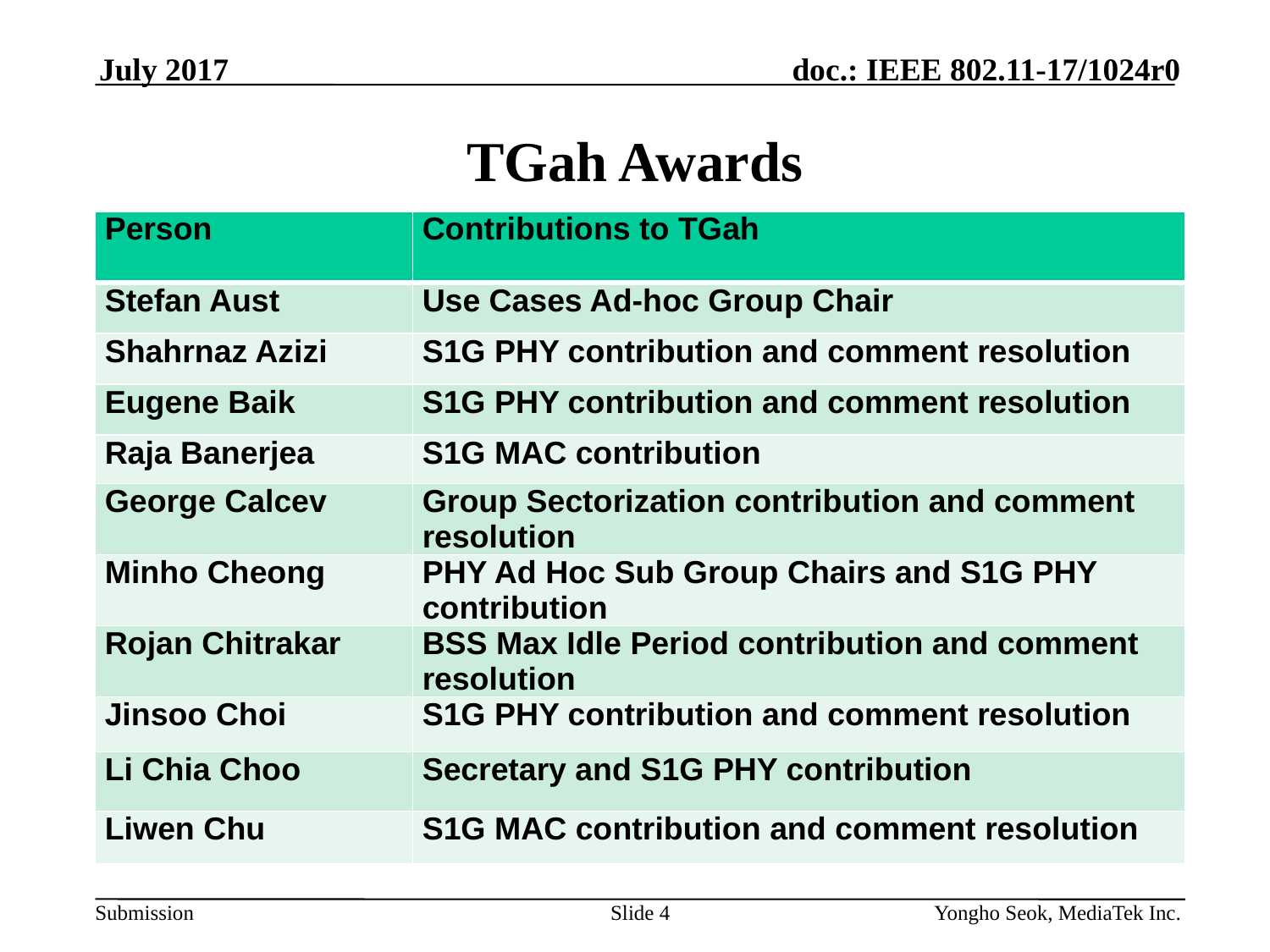

July 2017
# TGah Awards
| Person | Contributions to TGah |
| --- | --- |
| Stefan Aust | Use Cases Ad-hoc Group Chair |
| Shahrnaz Azizi | S1G PHY contribution and comment resolution |
| Eugene Baik | S1G PHY contribution and comment resolution |
| Raja Banerjea | S1G MAC contribution |
| George Calcev | Group Sectorization contribution and comment resolution |
| Minho Cheong | PHY Ad Hoc Sub Group Chairs and S1G PHY contribution |
| Rojan Chitrakar | BSS Max Idle Period contribution and comment resolution |
| Jinsoo Choi | S1G PHY contribution and comment resolution |
| Li Chia Choo | Secretary and S1G PHY contribution |
| Liwen Chu | S1G MAC contribution and comment resolution |
Slide 4
Yongho Seok, MediaTek Inc.